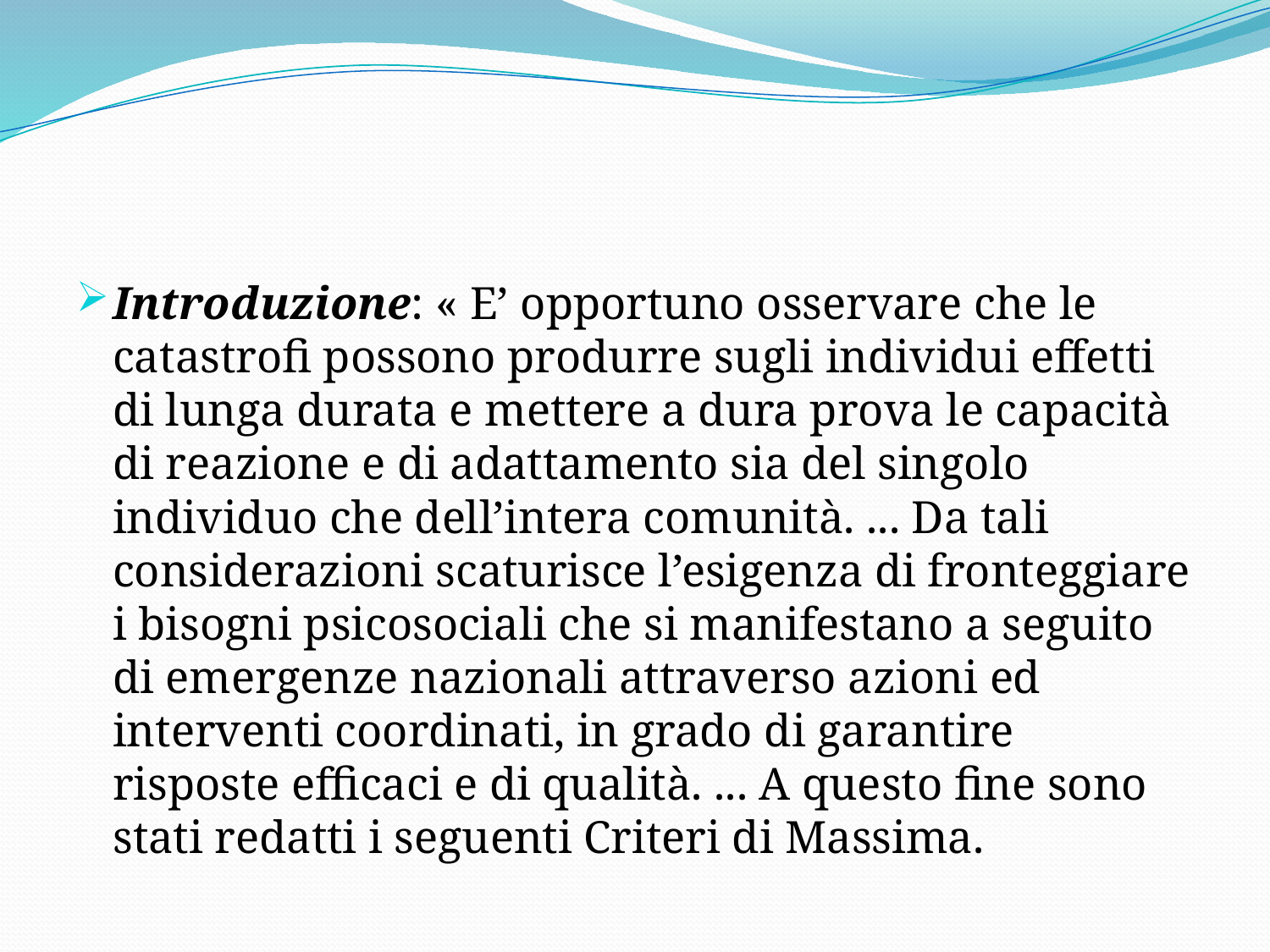

#
Introduzione: « E’ opportuno osservare che le catastrofi possono produrre sugli individui effetti di lunga durata e mettere a dura prova le capacità di reazione e di adattamento sia del singolo individuo che dell’intera comunità. ... Da tali considerazioni scaturisce l’esigenza di fronteggiare i bisogni psicosociali che si manifestano a seguito di emergenze nazionali attraverso azioni ed interventi coordinati, in grado di garantire risposte efficaci e di qualità. ... A questo fine sono stati redatti i seguenti Criteri di Massima.